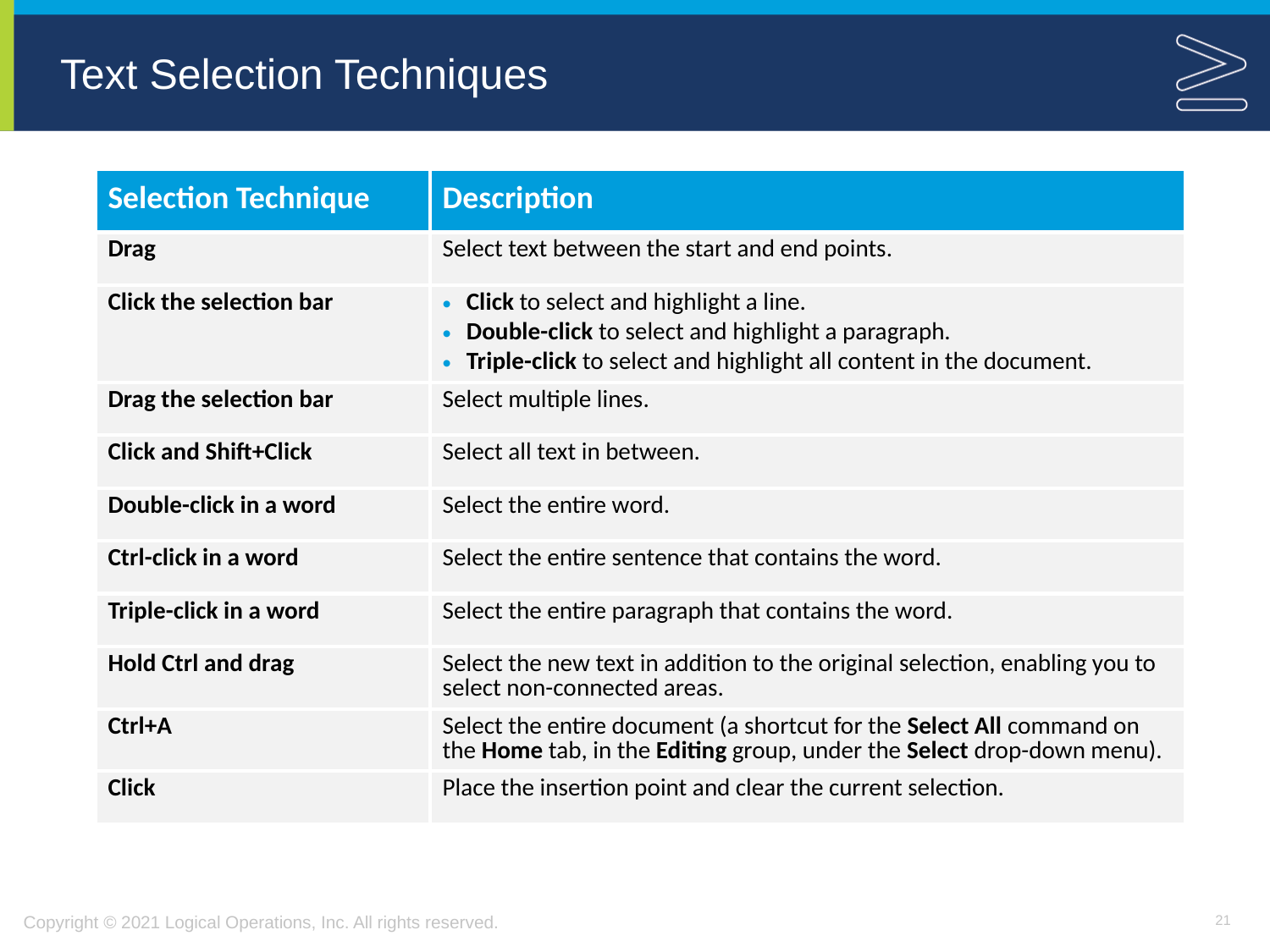

# Text Selection Techniques
| Selection Technique | Description |
| --- | --- |
| Drag | Select text between the start and end points. |
| Click the selection bar | Click to select and highlight a line. Double-click to select and highlight a paragraph. Triple-click to select and highlight all content in the document. |
| Drag the selection bar | Select multiple lines. |
| Click and Shift+Click | Select all text in between. |
| Double-click in a word | Select the entire word. |
| Ctrl-click in a word | Select the entire sentence that contains the word. |
| Triple-click in a word | Select the entire paragraph that contains the word. |
| Hold Ctrl and drag | Select the new text in addition to the original selection, enabling you to select non-connected areas. |
| Ctrl+A | Select the entire document (a shortcut for the Select All command on the Home tab, in the Editing group, under the Select drop-down menu). |
| Click | Place the insertion point and clear the current selection. |
21